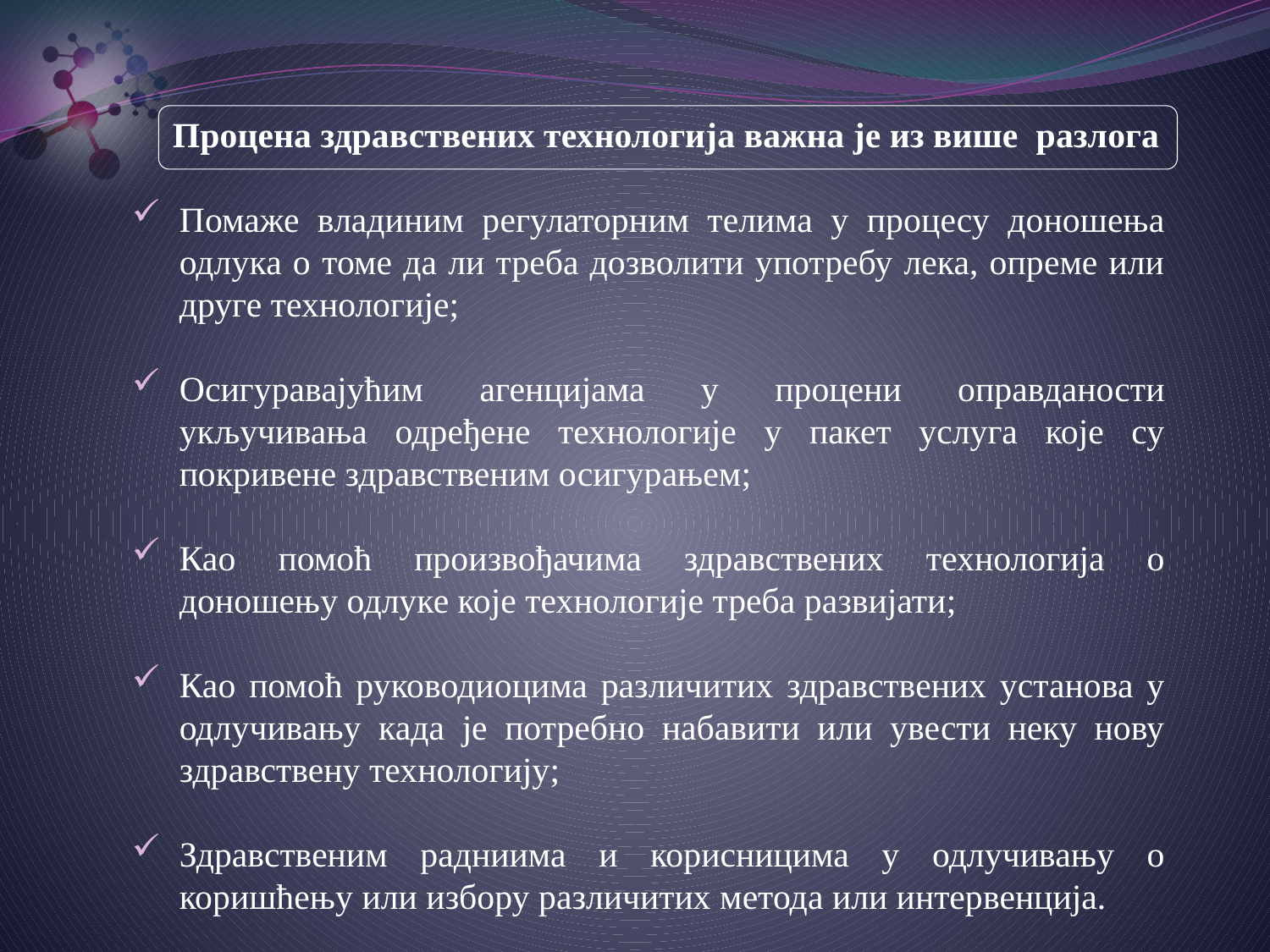

Процена здравствених технологија важна је из више  разлога

Помаже владиним регулаторним телима у процесу доношења одлука о томе да ли треба дозволити употребу лека, опреме или друге технологије;

Осигуравајућим агенцијама у процени оправданости укључивања одређене технологије у пакет услуга које су покривене здравственим осигурањем;

Као помоћ произвођачима здравствених технологија о доношењу одлуке које технологије треба развијати;

Као помоћ руководиоцима различитих здравствених установа у одлучивању када је потребно набавити или увести неку нову здравствену технологију;

Здравственим радниима и корисницима у одлучивању о коришћењу или избору различитих метода или интервенција.